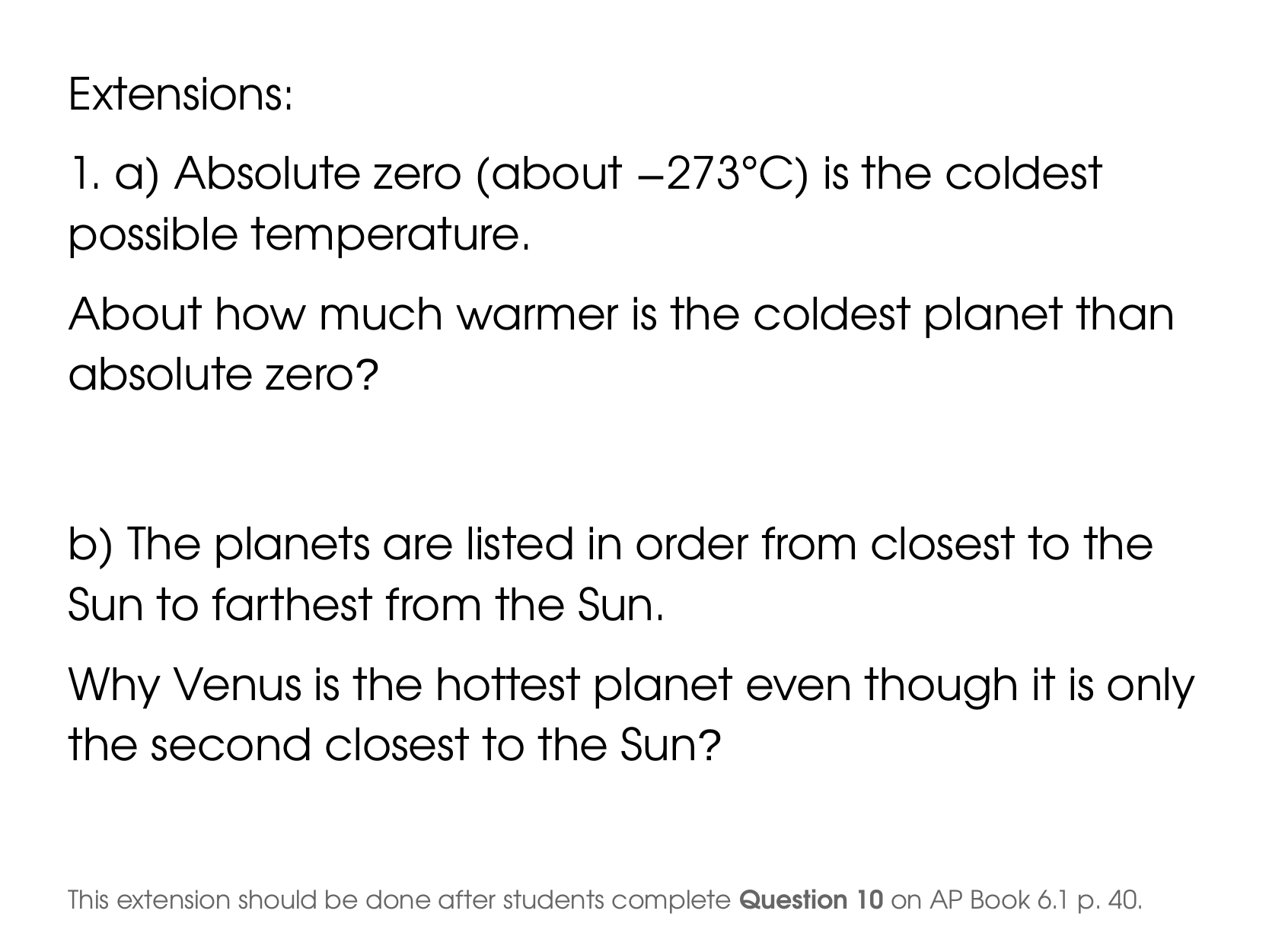

Extensions:
1. a) Absolute zero (about −273°C) is the coldest possible temperature.
About how much warmer is the coldest planet than absolute zero?
b) The planets are listed in order from closest to the Sun to farthest from the Sun.
Why Venus is the hottest planet even though it is only the second closest to the Sun?
This extension should be done after students complete Question 10 on AP Book 6.1 p. 40.